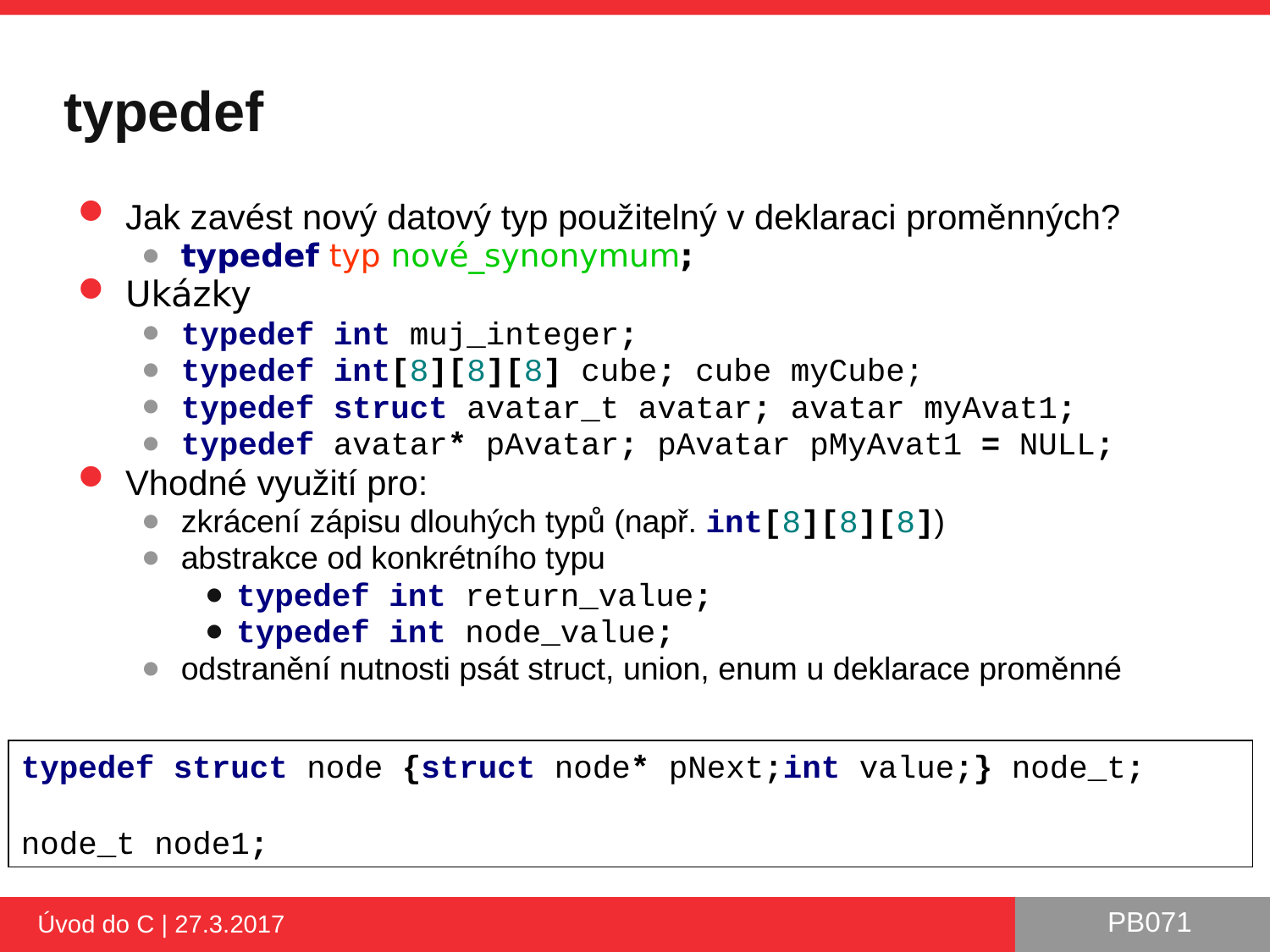

# typedef
Jak zavést nový datový typ použitelný v deklaraci proměnných?
typedef typ nové_synonymum;
Ukázky
typedef int muj_integer;
typedef int[8][8][8] cube; cube myCube;
typedef struct avatar_t avatar; avatar myAvat1;
typedef avatar* pAvatar; pAvatar pMyAvat1 = NULL;
Vhodné využití pro:
zkrácení zápisu dlouhých typů (např. int[8][8][8])
abstrakce od konkrétního typu
typedef int return_value;
typedef int node_value;
odstranění nutnosti psát struct, union, enum u deklarace proměnné
typedef struct node {struct node* pNext;int value;} node_t;

node_t node1;
Úvod do C | 27.3.2017